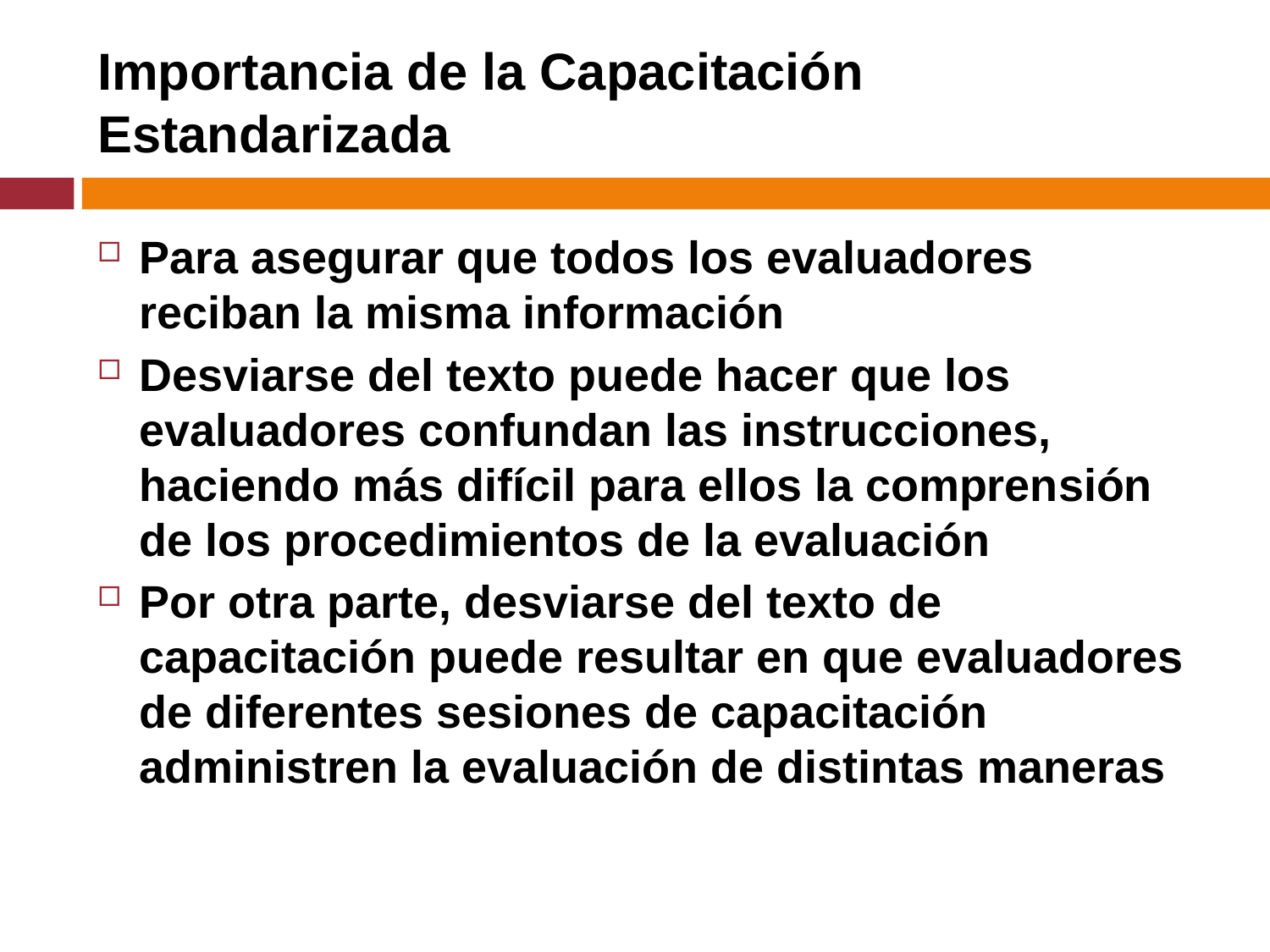

# Importancia de la Capacitación Estandarizada
Para asegurar que todos los evaluadores reciban la misma información
Desviarse del texto puede hacer que los evaluadores confundan las instrucciones, haciendo más difícil para ellos la comprensión de los procedimientos de la evaluación
Por otra parte, desviarse del texto de capacitación puede resultar en que evaluadores de diferentes sesiones de capacitación administren la evaluación de distintas maneras